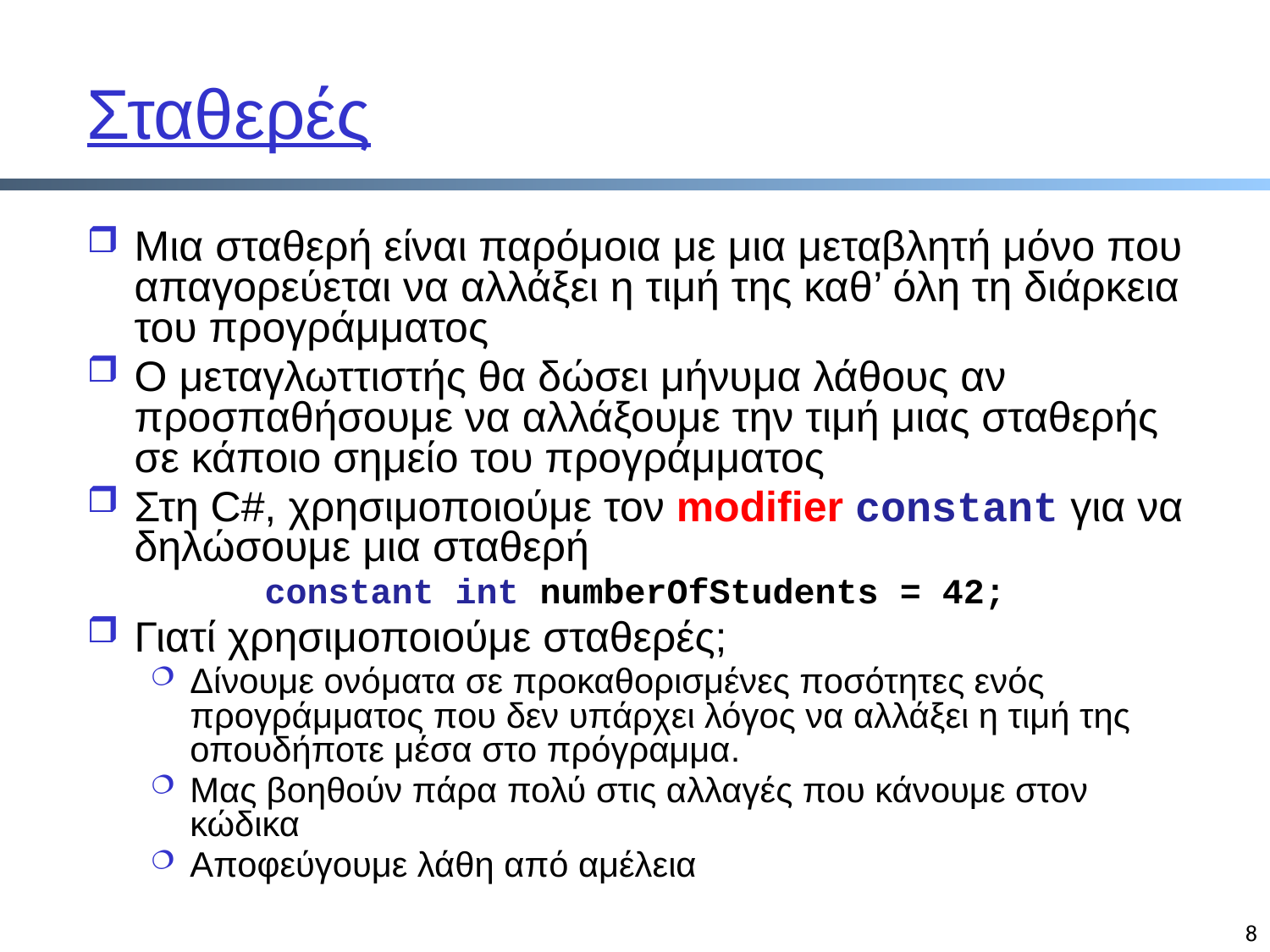

# Σταθερές
Μια σταθερή είναι παρόμοια με μια μεταβλητή μόνο που απαγορεύεται να αλλάξει η τιμή της καθ’ όλη τη διάρκεια του προγράμματος
Ο μεταγλωττιστής θα δώσει μήνυμα λάθους αν προσπαθήσουμε να αλλάξουμε την τιμή μιας σταθερής σε κάποιο σημείο του προγράμματος
Στη C#, χρησιμοποιούμε τον modifier constant για να δηλώσουμε μια σταθερή
constant int numberOfStudents = 42;
Γιατί χρησιμοποιούμε σταθερές;
Δίνουμε ονόματα σε προκαθορισμένες ποσότητες ενός προγράμματος που δεν υπάρχει λόγος να αλλάξει η τιμή της οπουδήποτε μέσα στο πρόγραμμα.
Μας βοηθούν πάρα πολύ στις αλλαγές που κάνουμε στον κώδικα
Αποφεύγουμε λάθη από αμέλεια
8